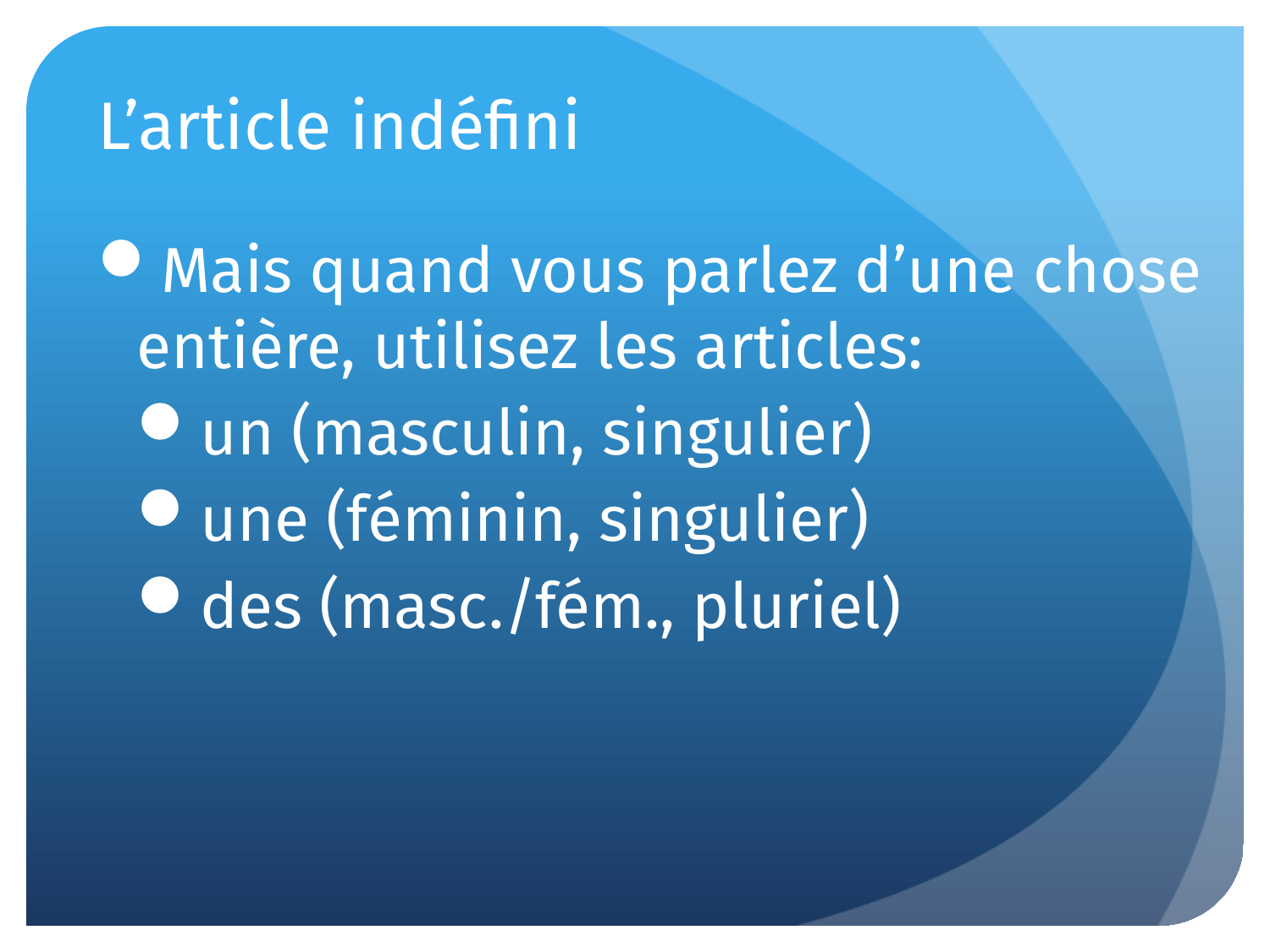

# L’article indéfini
Mais quand vous parlez d’une chose entière, utilisez les articles:
un (masculin, singulier)
une (féminin, singulier)
des (masc./fém., pluriel)